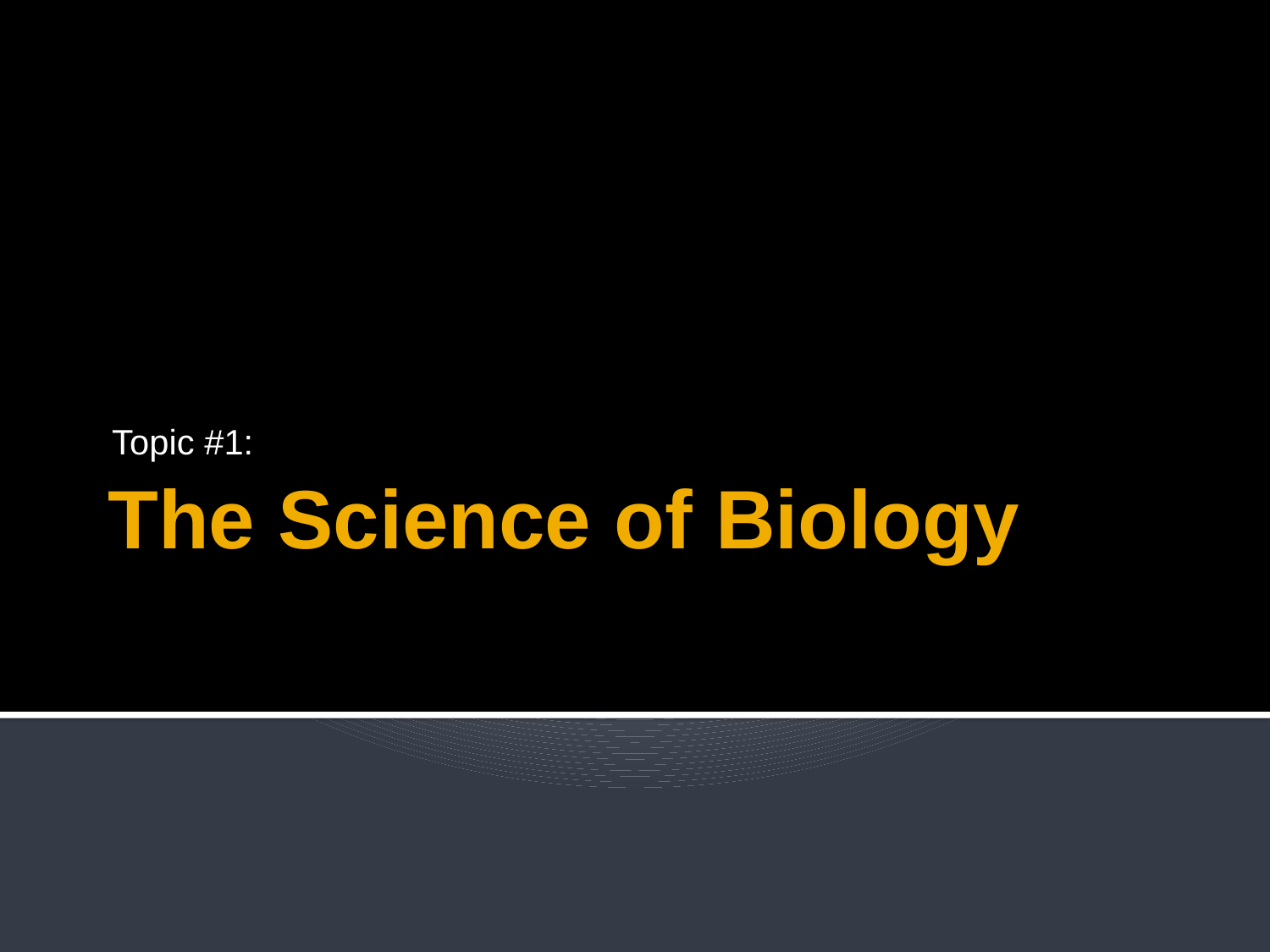

Topic #1:
# The Science of Biology